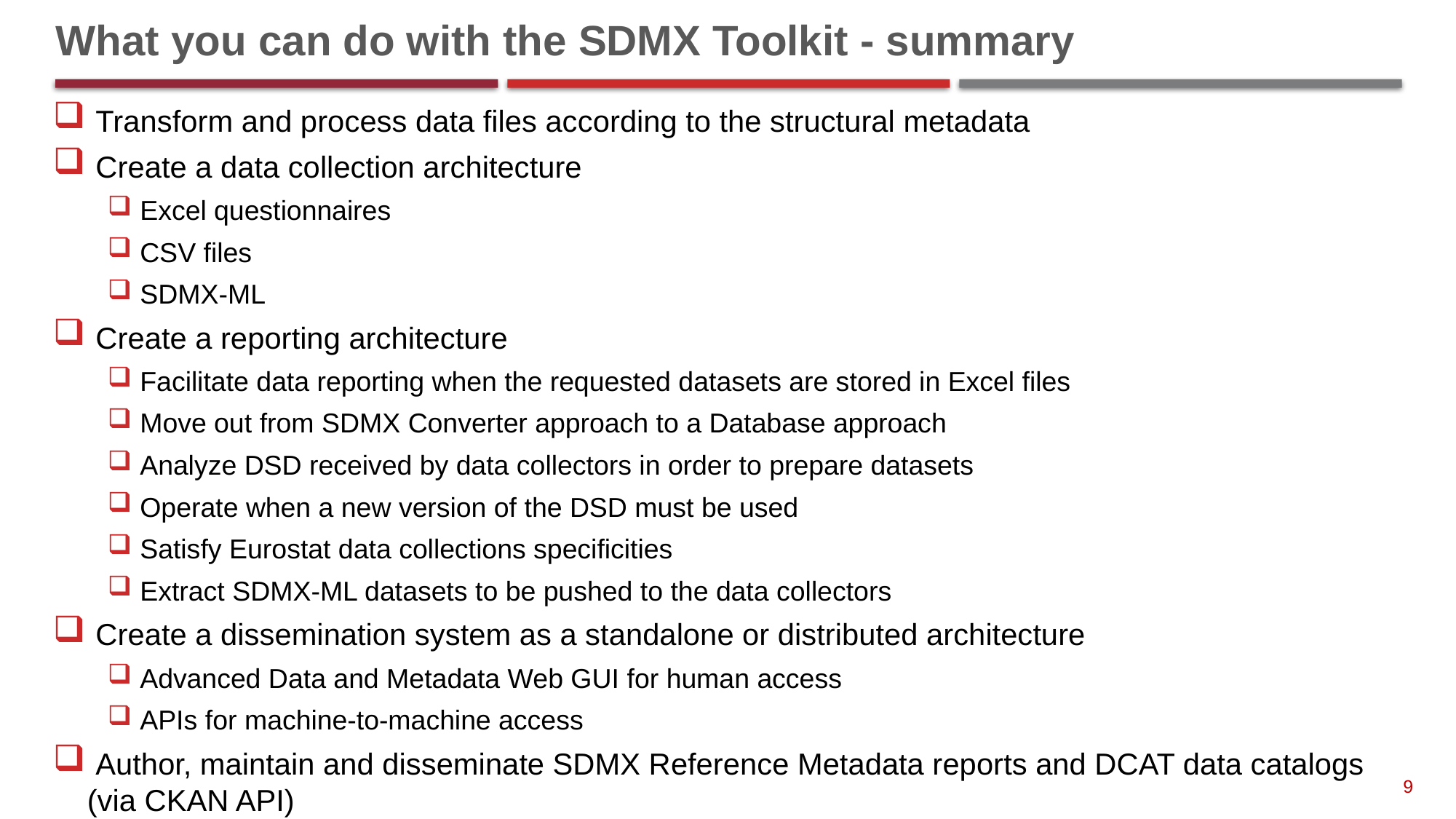

# What you can do with the SDMX Toolkit - summary
 Transform and process data files according to the structural metadata
 Create a data collection architecture
 Excel questionnaires
 CSV files
 SDMX-ML
 Create a reporting architecture
 Facilitate data reporting when the requested datasets are stored in Excel files
 Move out from SDMX Converter approach to a Database approach
 Analyze DSD received by data collectors in order to prepare datasets
 Operate when a new version of the DSD must be used
 Satisfy Eurostat data collections specificities
 Extract SDMX-ML datasets to be pushed to the data collectors
 Create a dissemination system as a standalone or distributed architecture
 Advanced Data and Metadata Web GUI for human access
 APIs for machine-to-machine access
 Author, maintain and disseminate SDMX Reference Metadata reports and DCAT data catalogs (via CKAN API)
9